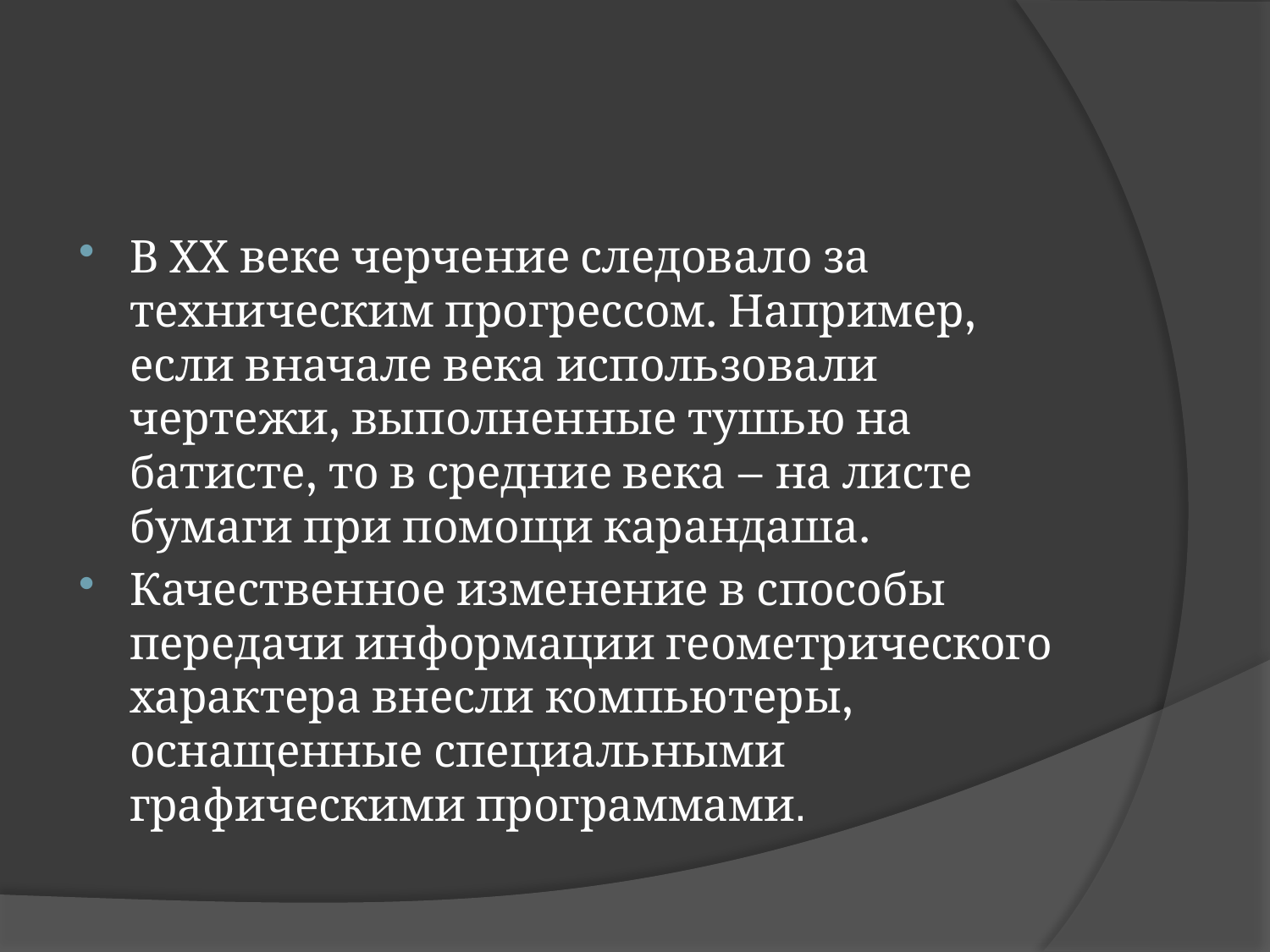

#
В ХХ веке черчение следовало за техническим прогрессом. Например, если вначале века использовали чертежи, выполненные тушью на батисте, то в средние века – на листе бумаги при помощи карандаша.
Качественное изменение в способы передачи информации геометрического характера внесли компьютеры, оснащенные специальными графическими программами.